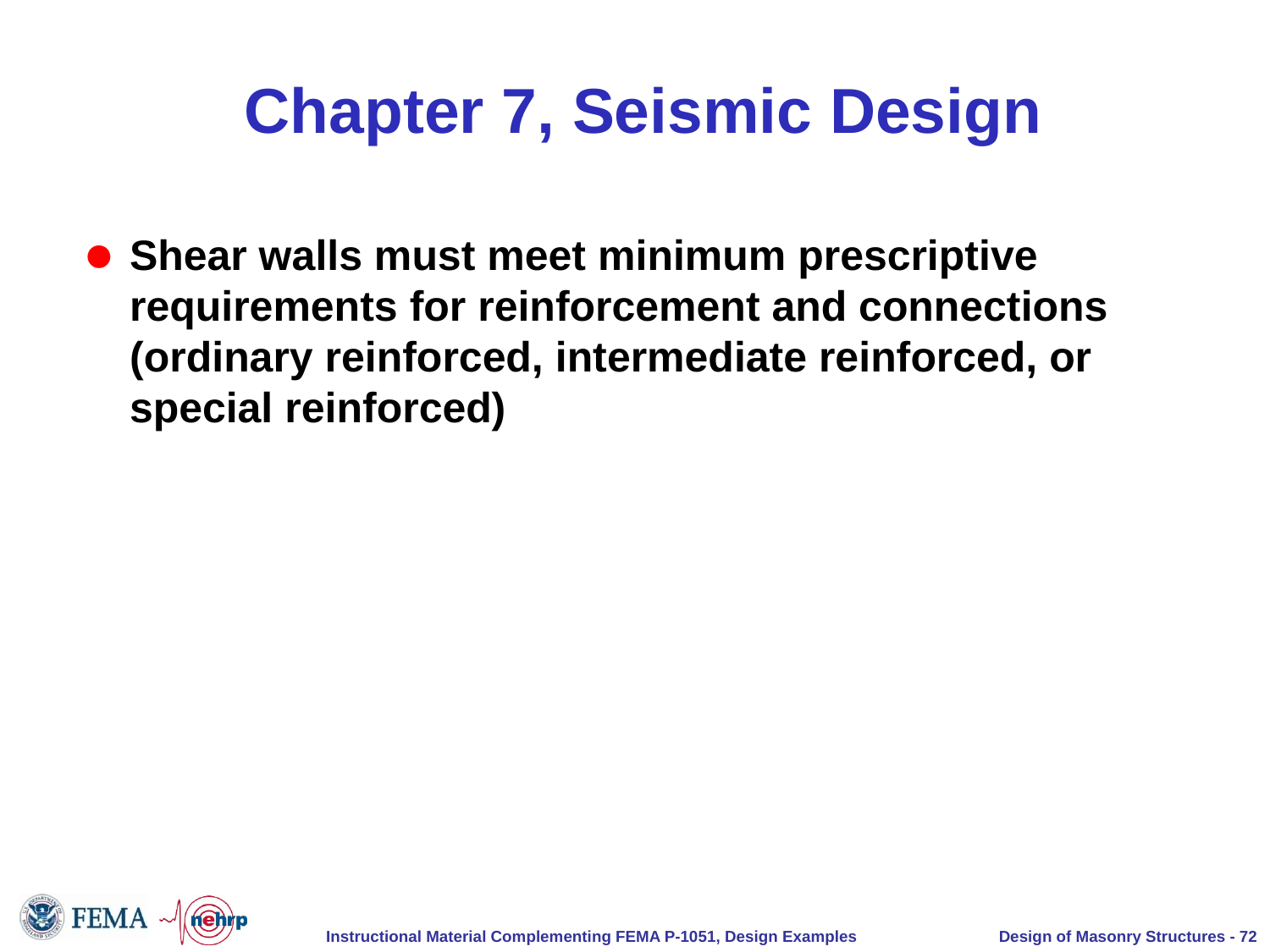

# Chapter 7, Seismic Design
Shear walls must meet minimum prescriptive requirements for reinforcement and connections (ordinary reinforced, intermediate reinforced, or special reinforced)

Design of Masonry Structures - 72
Instructional Material Complementing FEMA P-1051, Design Examples